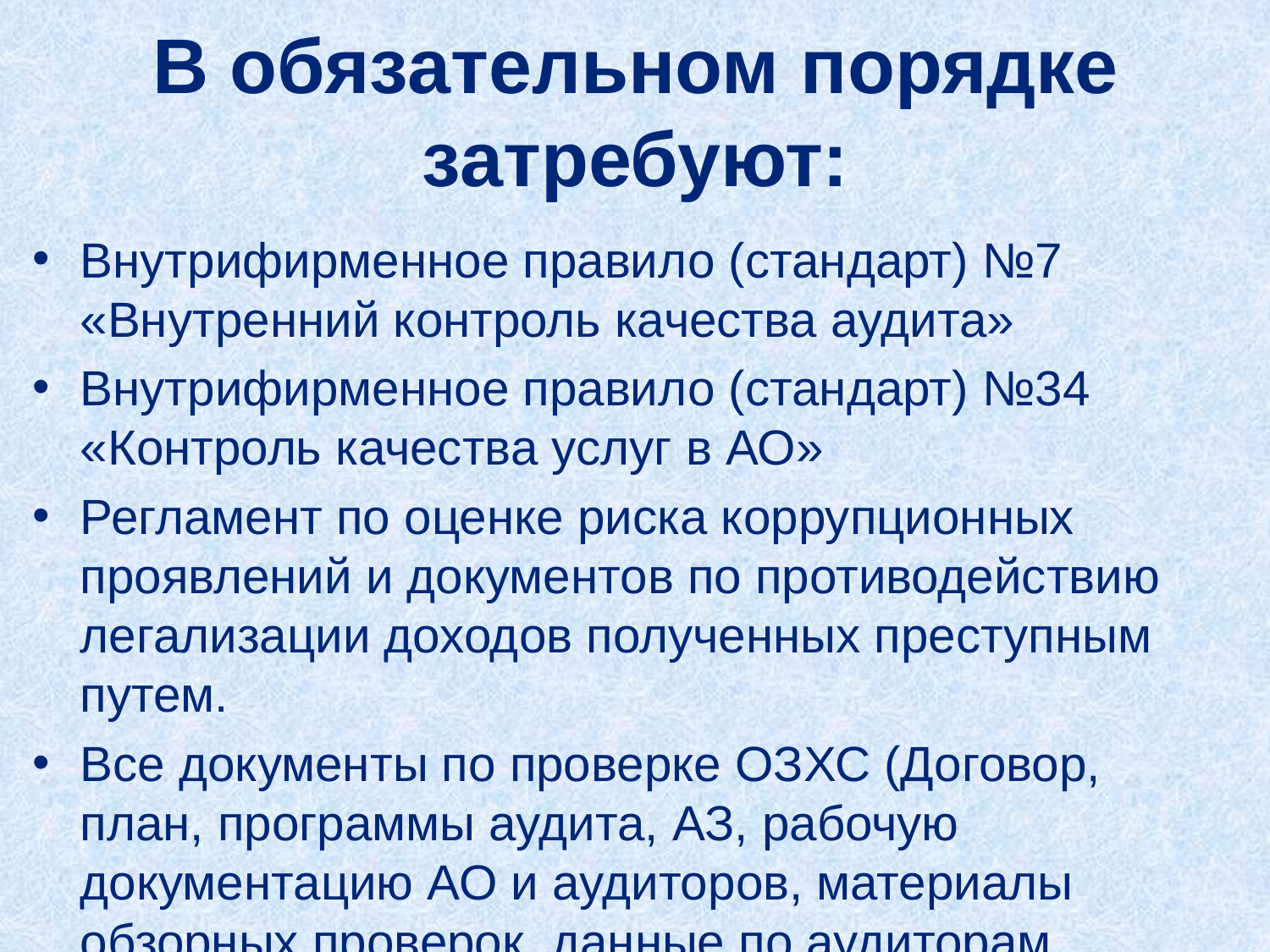

# В обязательном порядке затребуют:
Внутрифирменное правило (стандарт) №7 «Внутренний контроль качества аудита»
Внутрифирменное правило (стандарт) №34 «Контроль качества услуг в АО»
Регламент по оценке риска коррупционных проявлений и документов по противодействию легализации доходов полученных преступным путем.
Все документы по проверке ОЗХС (Договор, план, программы аудита, АЗ, рабочую документацию АО и аудиторов, материалы обзорных проверок, данные по аудиторам проверки …).